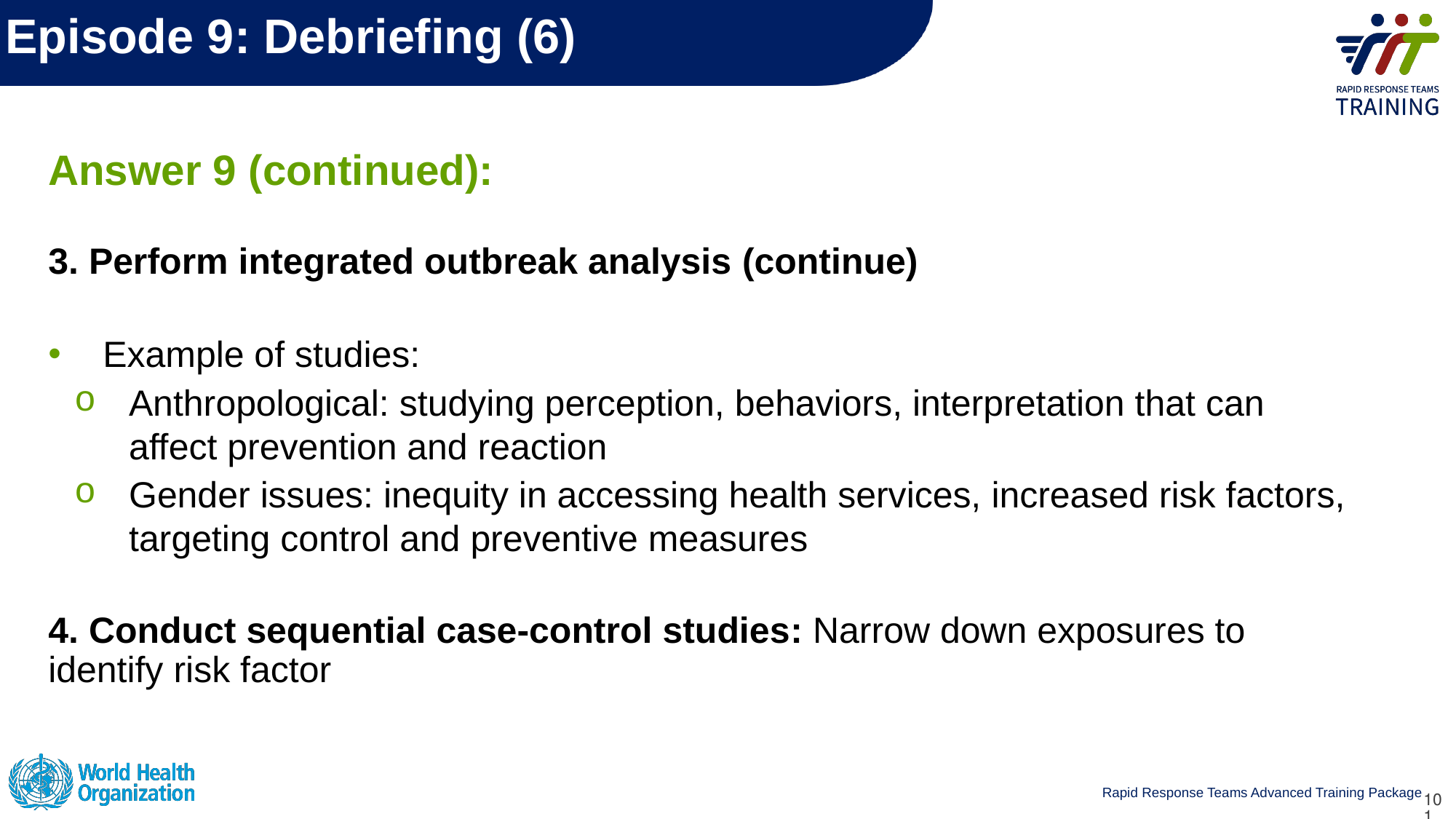

# Episode 9: Debriefing (6)
Answer 9 (continued):

3. Perform integrated outbreak analysis (continue)

Example of studies:
Anthropological: studying perception, behaviors, interpretation that can affect prevention and reaction
Gender issues: inequity in accessing health services, increased risk factors, targeting control and preventive measures

4. Conduct sequential case-control studies: Narrow down exposures to identify risk factor